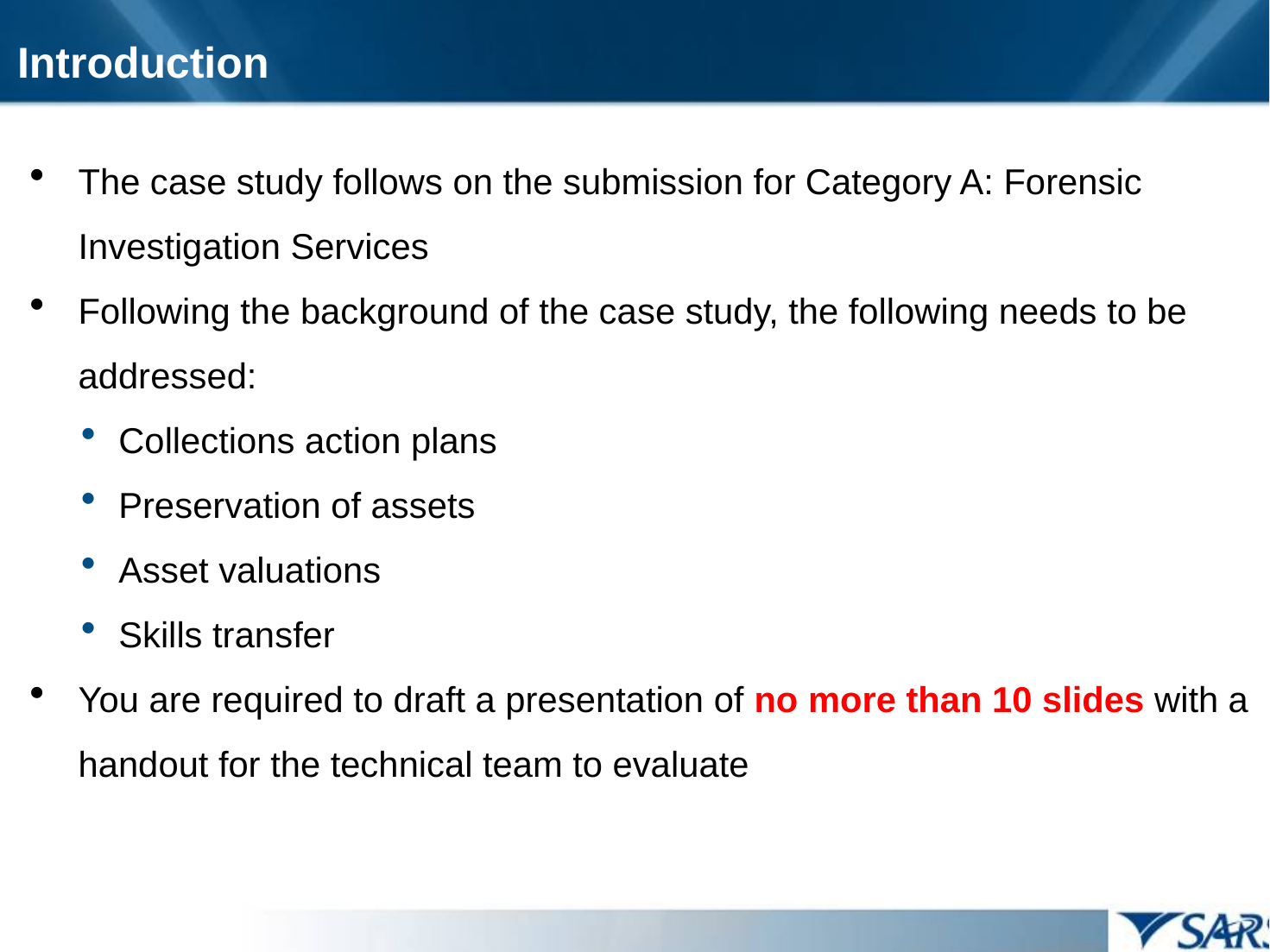

# Introduction
The case study follows on the submission for Category A: Forensic Investigation Services
Following the background of the case study, the following needs to be addressed:
Collections action plans
Preservation of assets
Asset valuations
Skills transfer
You are required to draft a presentation of no more than 10 slides with a handout for the technical team to evaluate